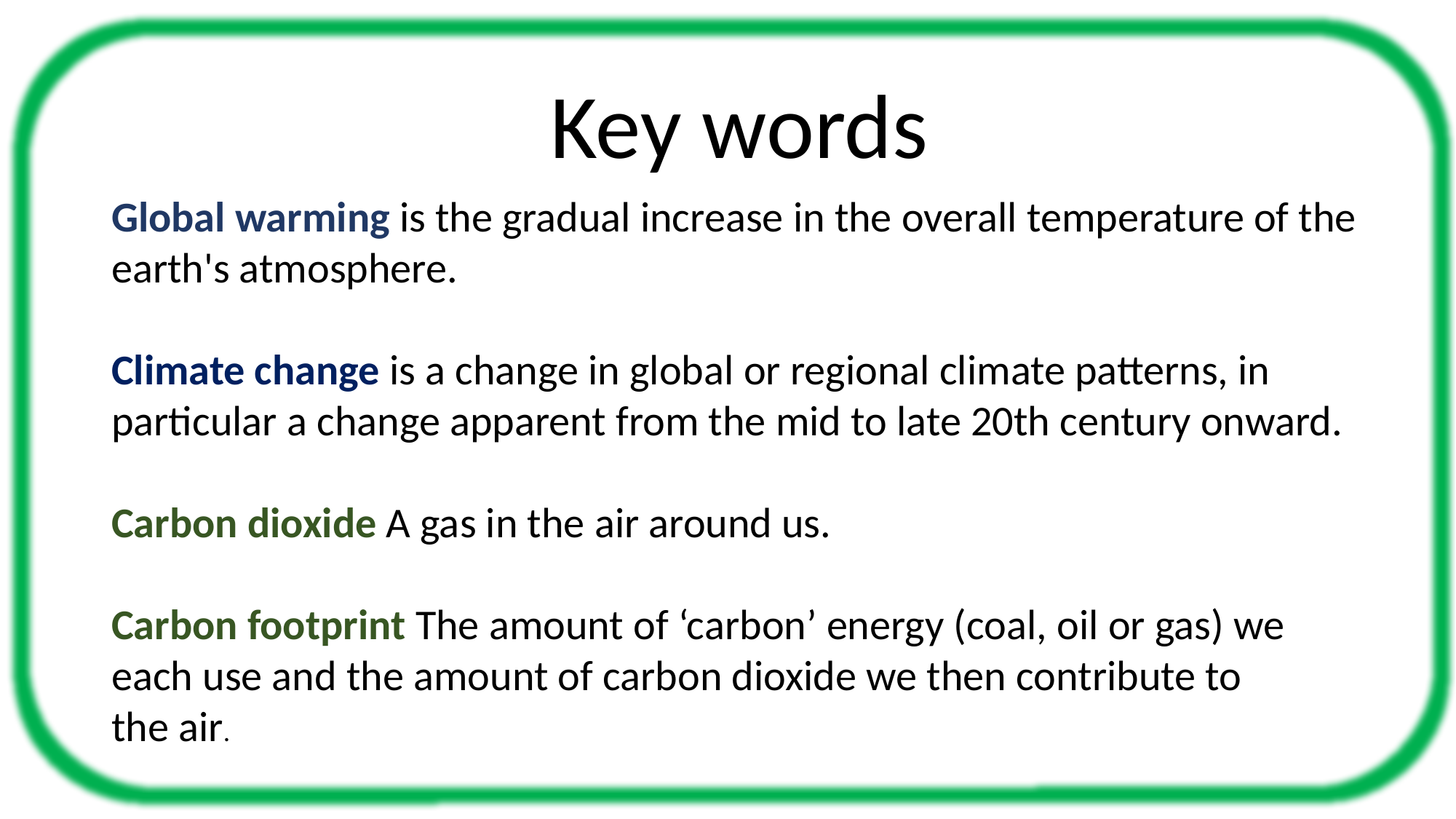

# Key words
Global warming is the gradual increase in the overall temperature of the earth's atmosphere.
Climate change is a change in global or regional climate patterns, in particular a change apparent from the mid to late 20th century onward.
Carbon dioxide A gas in the air around us.
Carbon footprint The amount of ‘carbon’ energy (coal, oil or gas) we each use and the amount of carbon dioxide we then contribute to
the air.